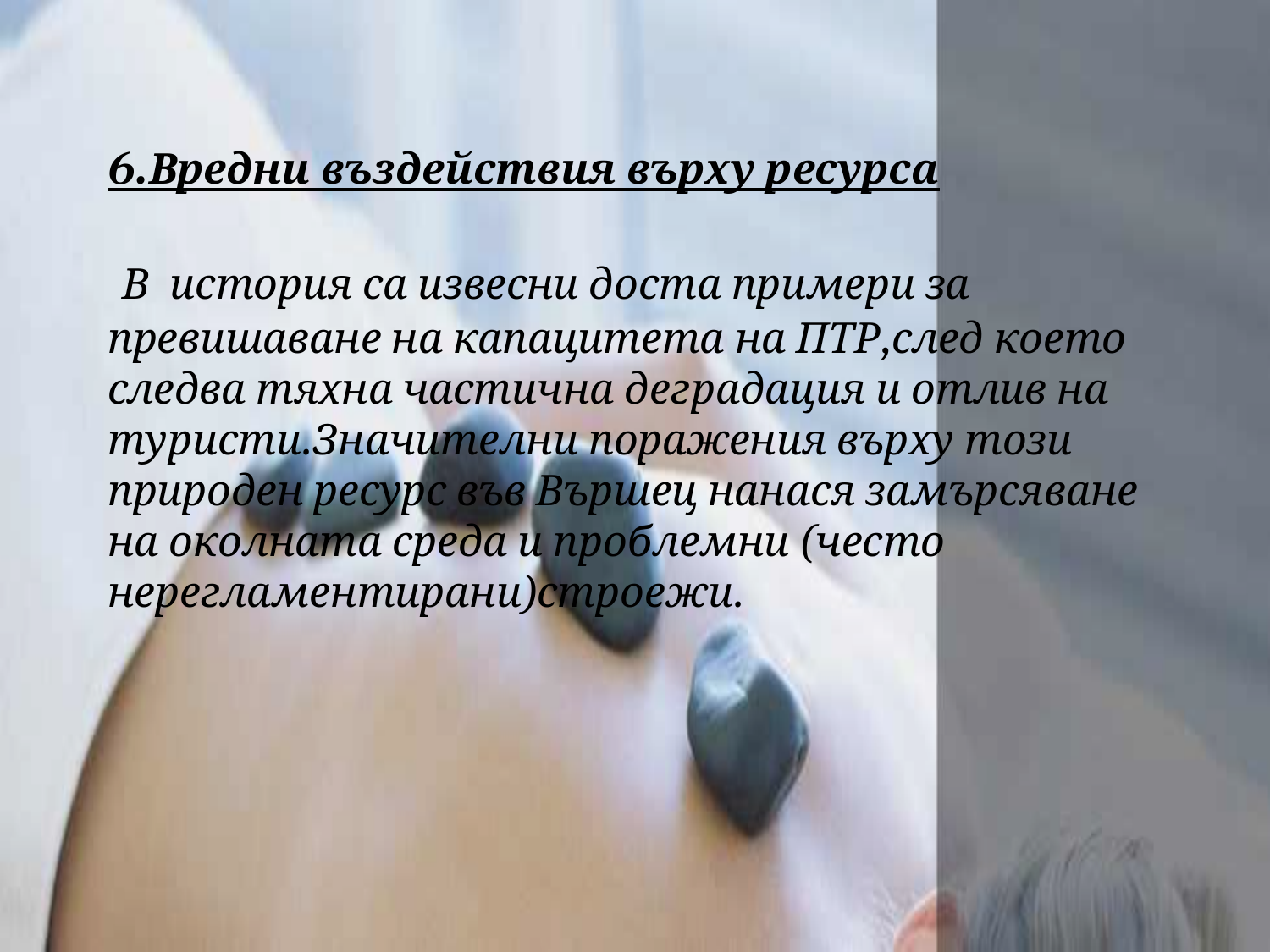

6.Вредни въздействия върху ресурса
 В  история са извесни доста примери за превишаване на капацитета на ПТР,след което следва тяхна частична деградация и отлив на туристи.Значителни поражения върху този природен ресурс във Вършец нанася замърсяване на околната среда и проблемни (често нерегламентирани)строежи.